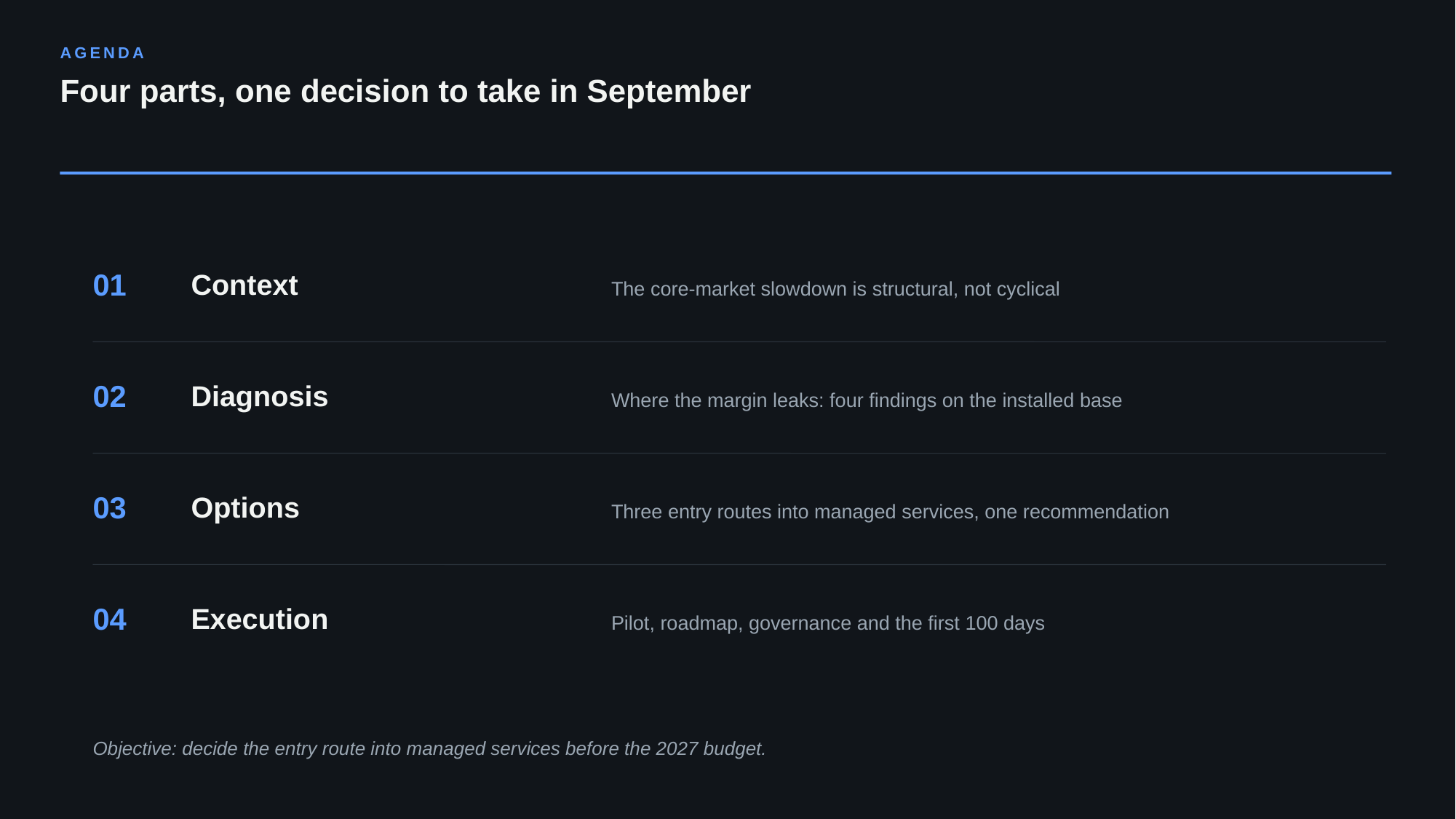

AGENDA
Four parts, one decision to take in September

01
Context
The core-market slowdown is structural, not cyclical

02
Diagnosis
Where the margin leaks: four findings on the installed base

03
Options
Three entry routes into managed services, one recommendation

04
Execution
Pilot, roadmap, governance and the first 100 days
Objective: decide the entry route into managed services before the 2027 budget.